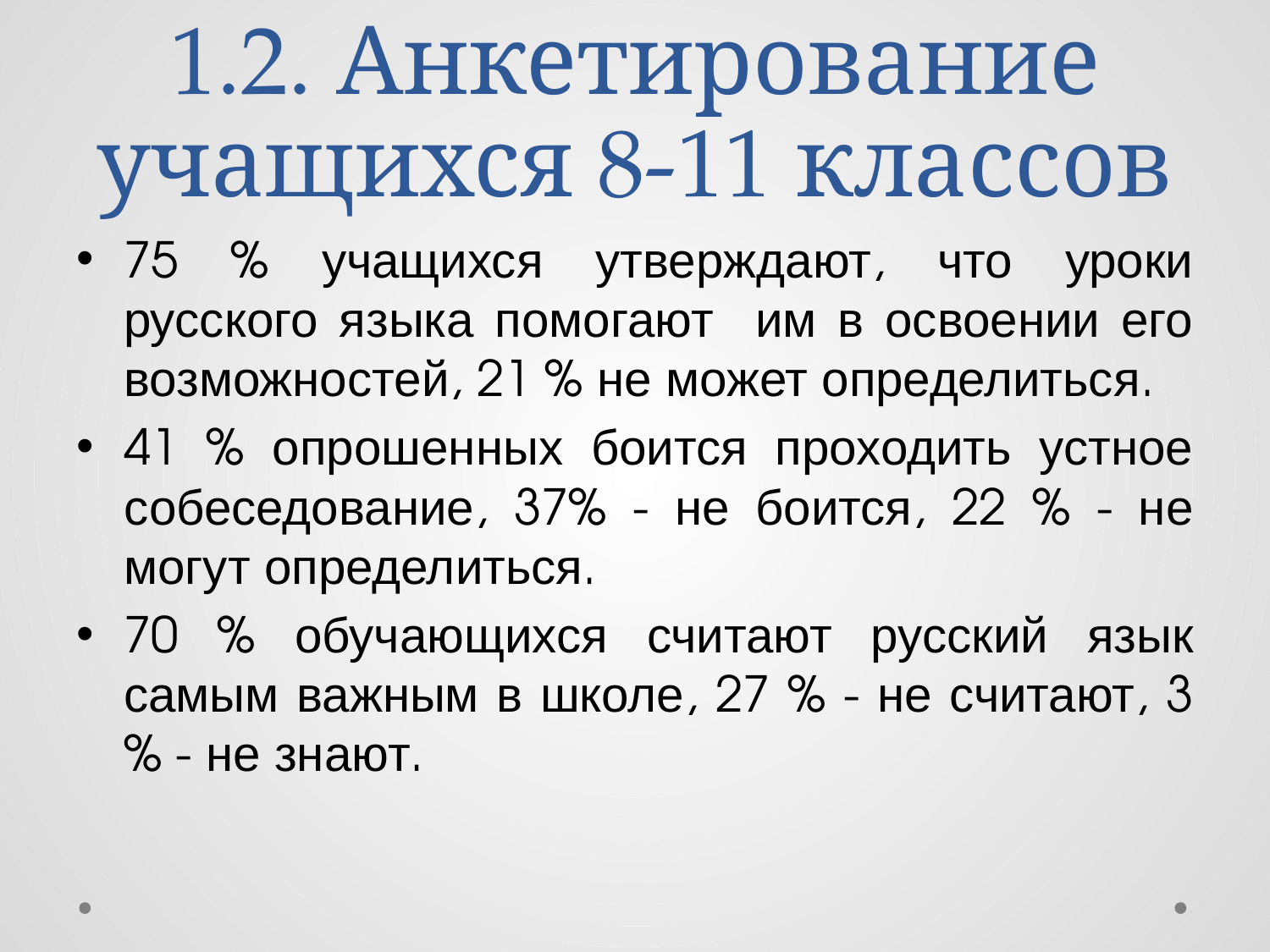

# 1.2. Анкетирование учащихся 8-11 классов
75 % учащихся утверждают, что уроки русского языка помогают  им в освоении его возможностей, 21 % не может определиться.
41 % опрошенных боится проходить устное собеседование, 37% - не боится, 22 % - не могут определиться.
70 % обучающихся считают русский язык самым важным в школе, 27 % - не считают, 3 % - не знают.